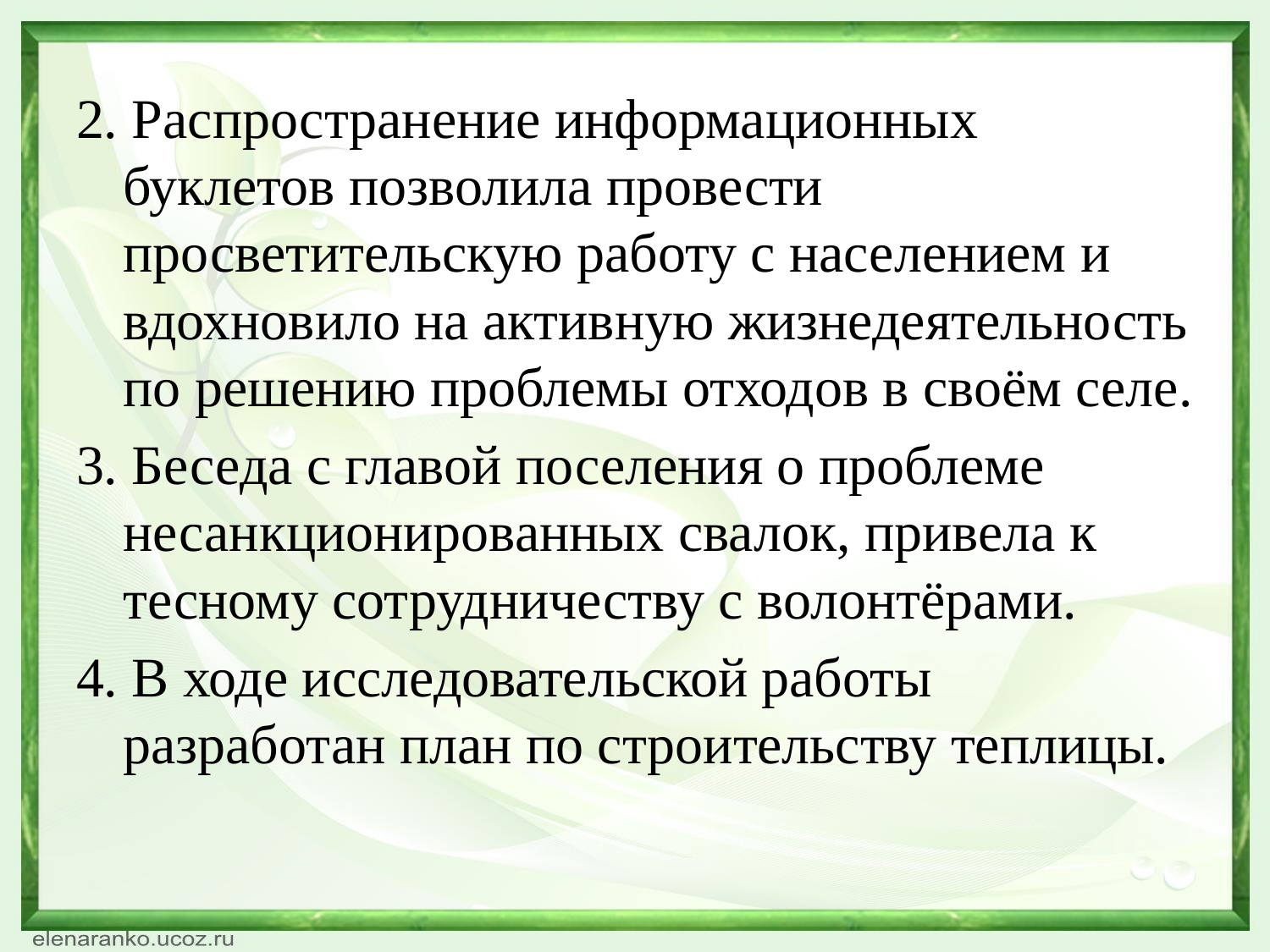

2. Распространение информационных буклетов позволила провести просветительскую работу с населением и вдохновило на активную жизнедеятельность по решению проблемы отходов в своём селе.
3. Беседа с главой поселения о проблеме несанкционированных свалок, привела к тесному сотрудничеству с волонтёрами.
4. В ходе исследовательской работы разработан план по строительству теплицы.